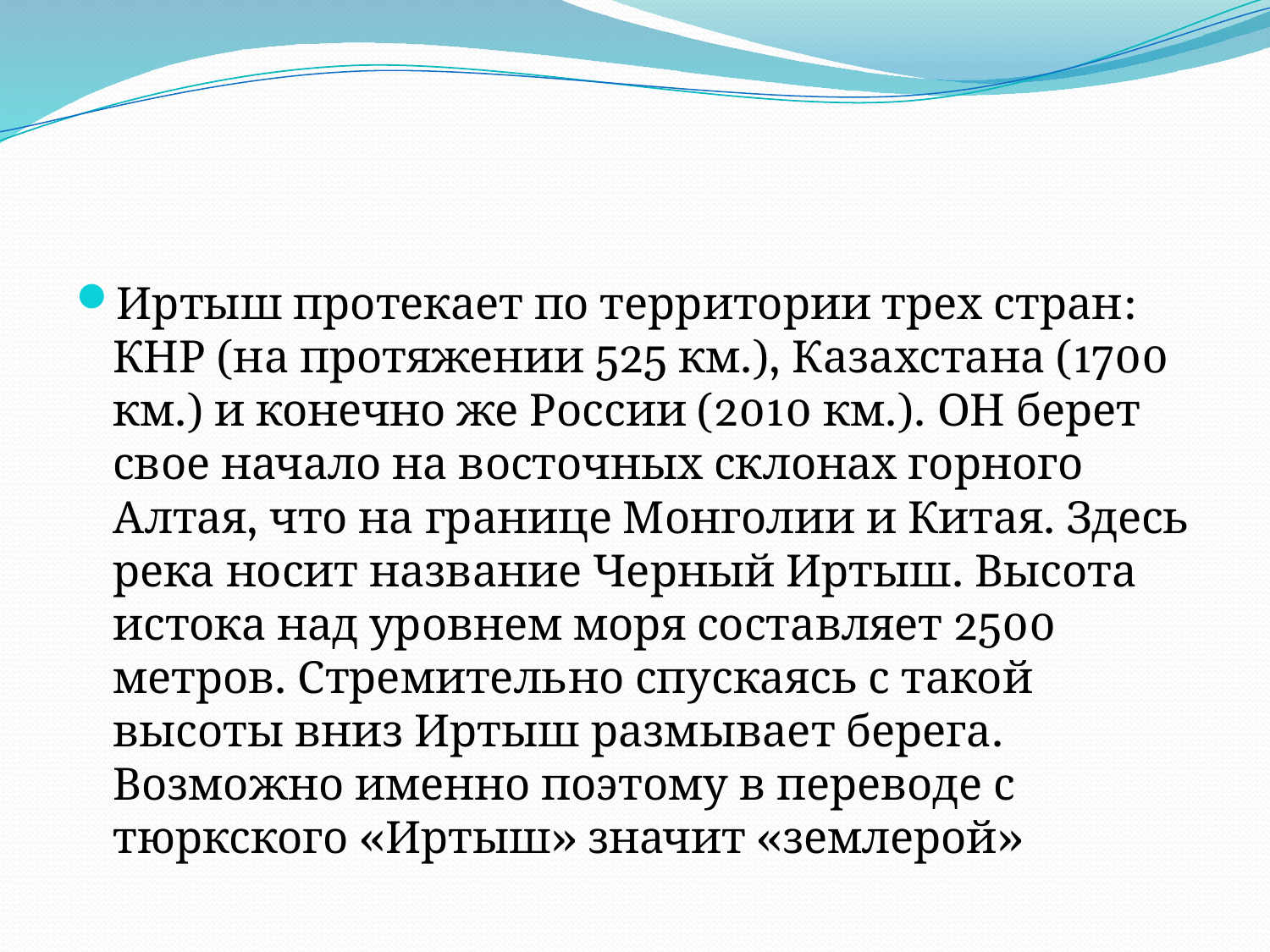

#
Иртыш протекает по территории трех стран: КНР (на протяжении 525 км.), Казахстана (1700 км.) и конечно же России (2010 км.). ОН берет свое начало на восточных склонах горного Алтая, что на границе Монголии и Китая. Здесь река носит название Черный Иртыш. Высота истока над уровнем моря составляет 2500 метров. Стремительно спускаясь с такой высоты вниз Иртыш размывает берега. Возможно именно поэтому в переводе с тюркского «Иртыш» значит «землерой»